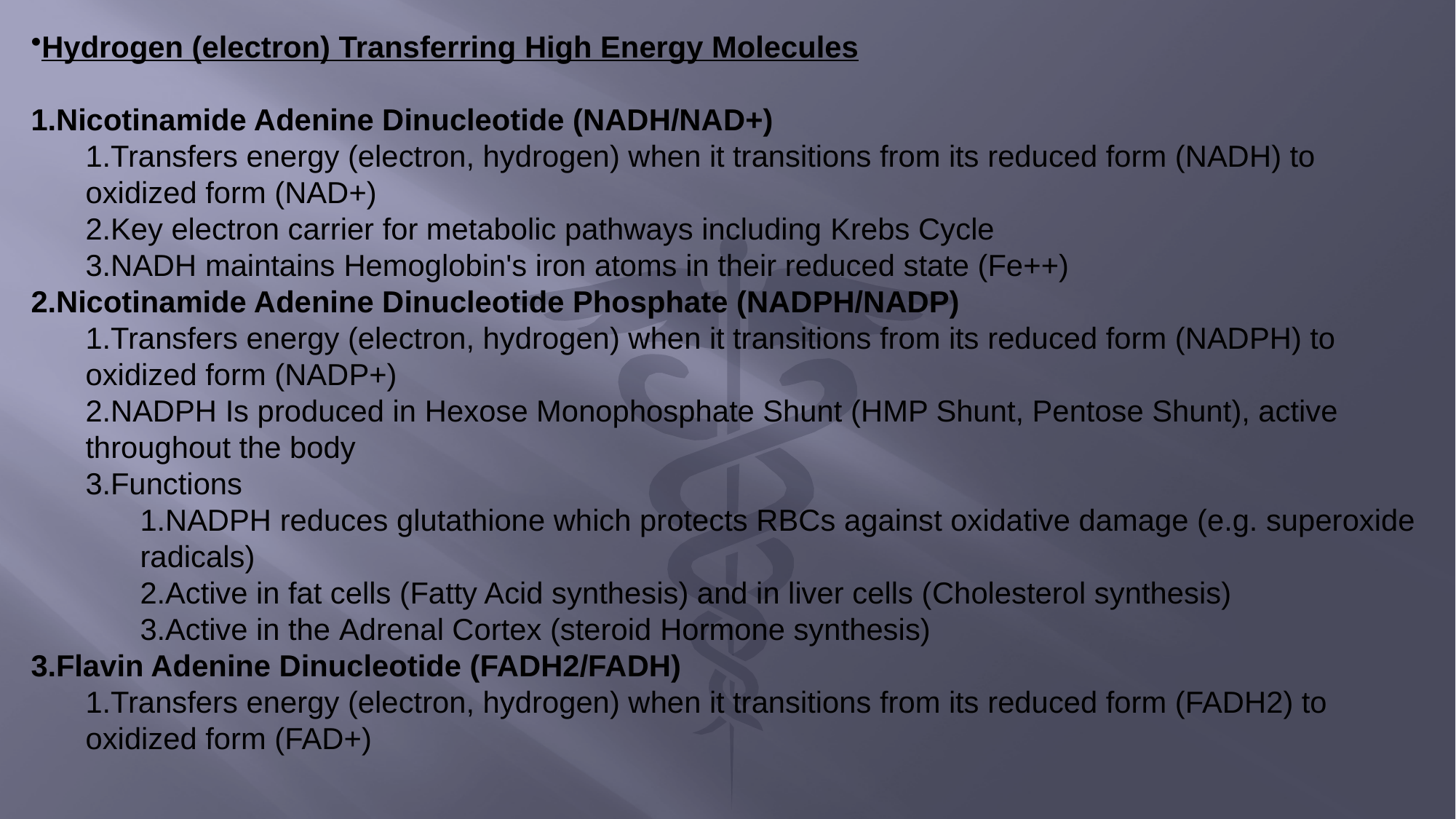

Hydrogen (electron) Transferring High Energy Molecules

Nicotinamide Adenine Dinucleotide (NADH/NAD+)
Transfers energy (electron, hydrogen) when it transitions from its reduced form (NADH) to oxidized form (NAD+)
Key electron carrier for metabolic pathways including Krebs Cycle
NADH maintains Hemoglobin's iron atoms in their reduced state (Fe++)
Nicotinamide Adenine Dinucleotide Phosphate (NADPH/NADP)
Transfers energy (electron, hydrogen) when it transitions from its reduced form (NADPH) to oxidized form (NADP+)
NADPH Is produced in Hexose Monophosphate Shunt (HMP Shunt, Pentose Shunt), active throughout the body
Functions
NADPH reduces glutathione which protects RBCs against oxidative damage (e.g. superoxide radicals)
Active in fat cells (Fatty Acid synthesis) and in liver cells (Cholesterol synthesis)
Active in the Adrenal Cortex (steroid Hormone synthesis)
Flavin Adenine Dinucleotide (FADH2/FADH)
Transfers energy (electron, hydrogen) when it transitions from its reduced form (FADH2) to oxidized form (FAD+)